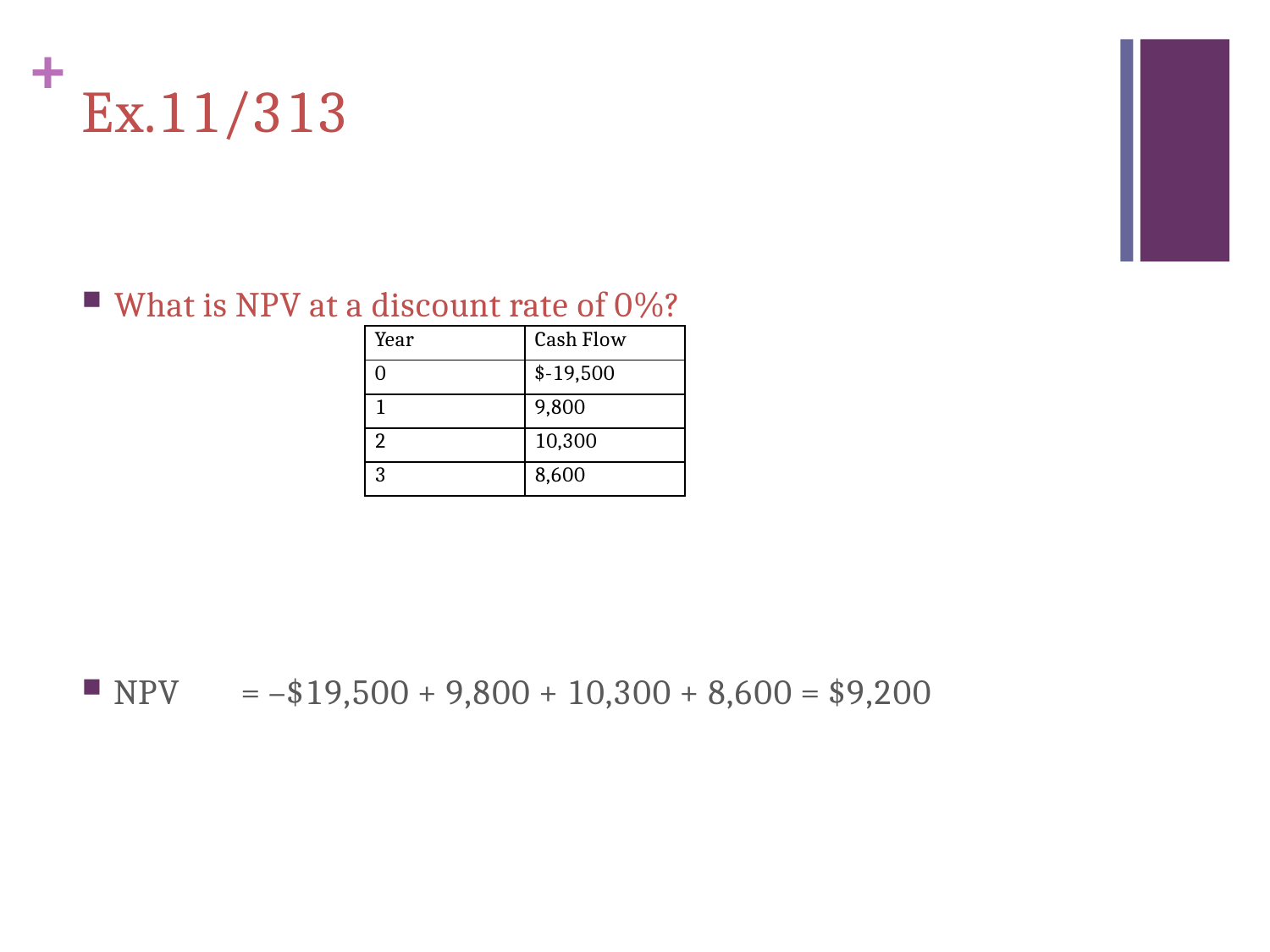

# Ex.11/313
What is NPV at a discount rate of 0%?

NPV	= –$19,500 + 9,800 + 10,300 + 8,600 = $9,200

| Year | Cash Flow |
| --- | --- |
| 0 | $-19,500 |
| 1 | 9,800 |
| 2 | 10,300 |
| 3 | 8,600 |